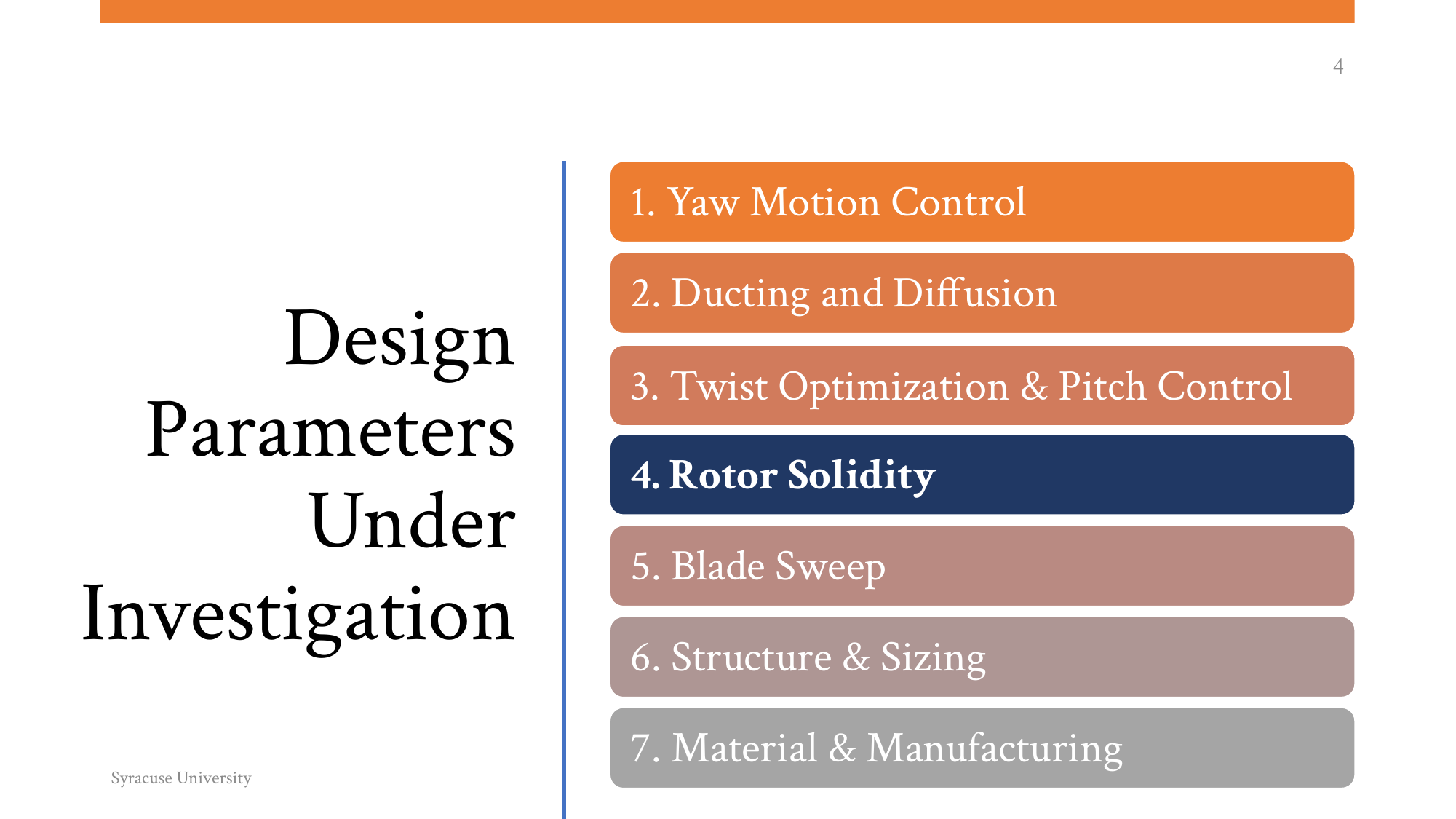

4
# Design Parameters Under Investigation
1. Yaw Motion Control
2. Ducting and Diffusion
3. Twist Optimization & Pitch Control
4. Rotor Solidity
5. Blade Sweep
6. Structure & Sizing
7. Material & Manufacturing

Syracuse University